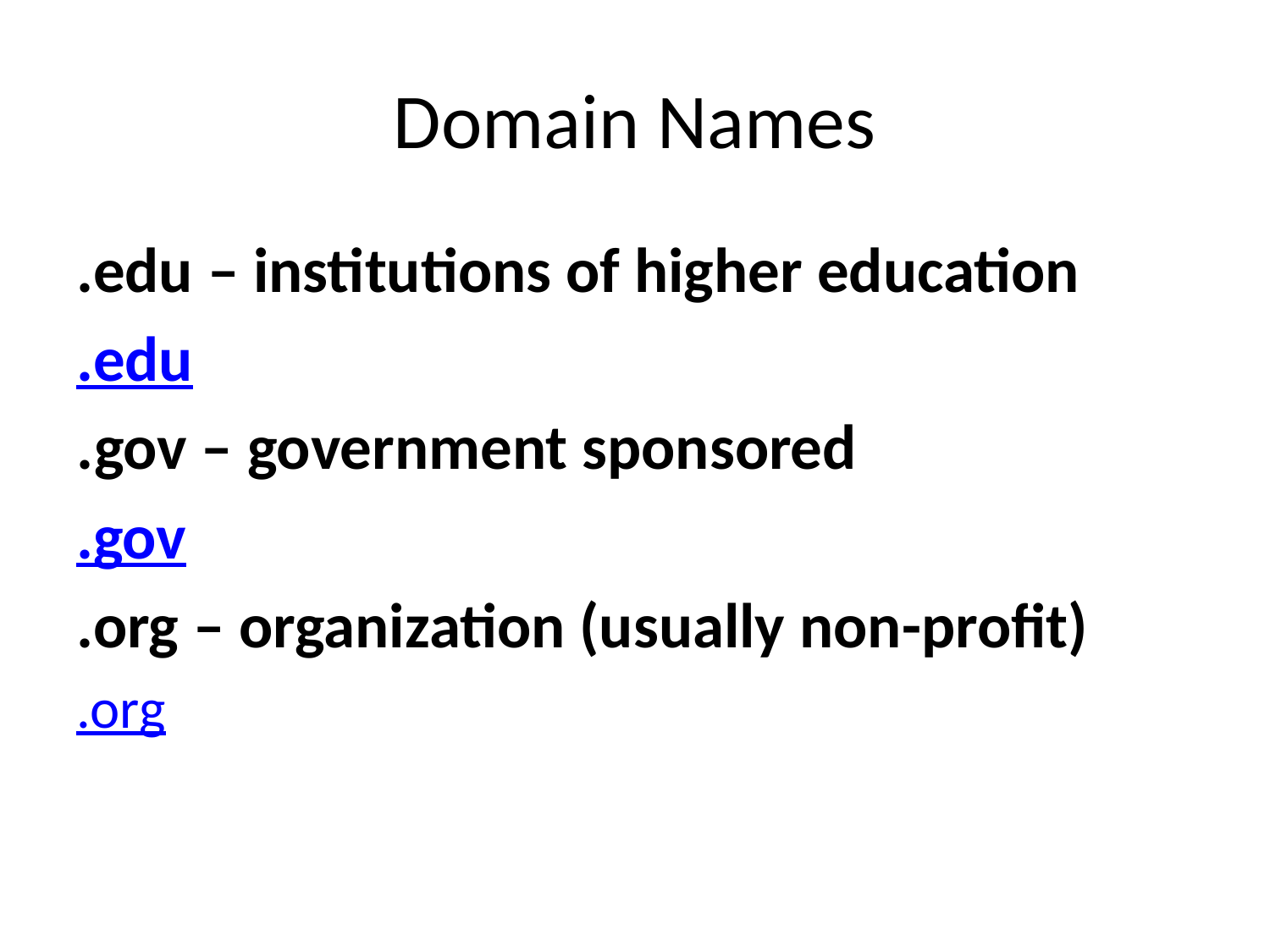

# Domain Names
.edu – institutions of higher education
.edu
.gov – government sponsored
.gov
.org – organization (usually non-profit)
.org